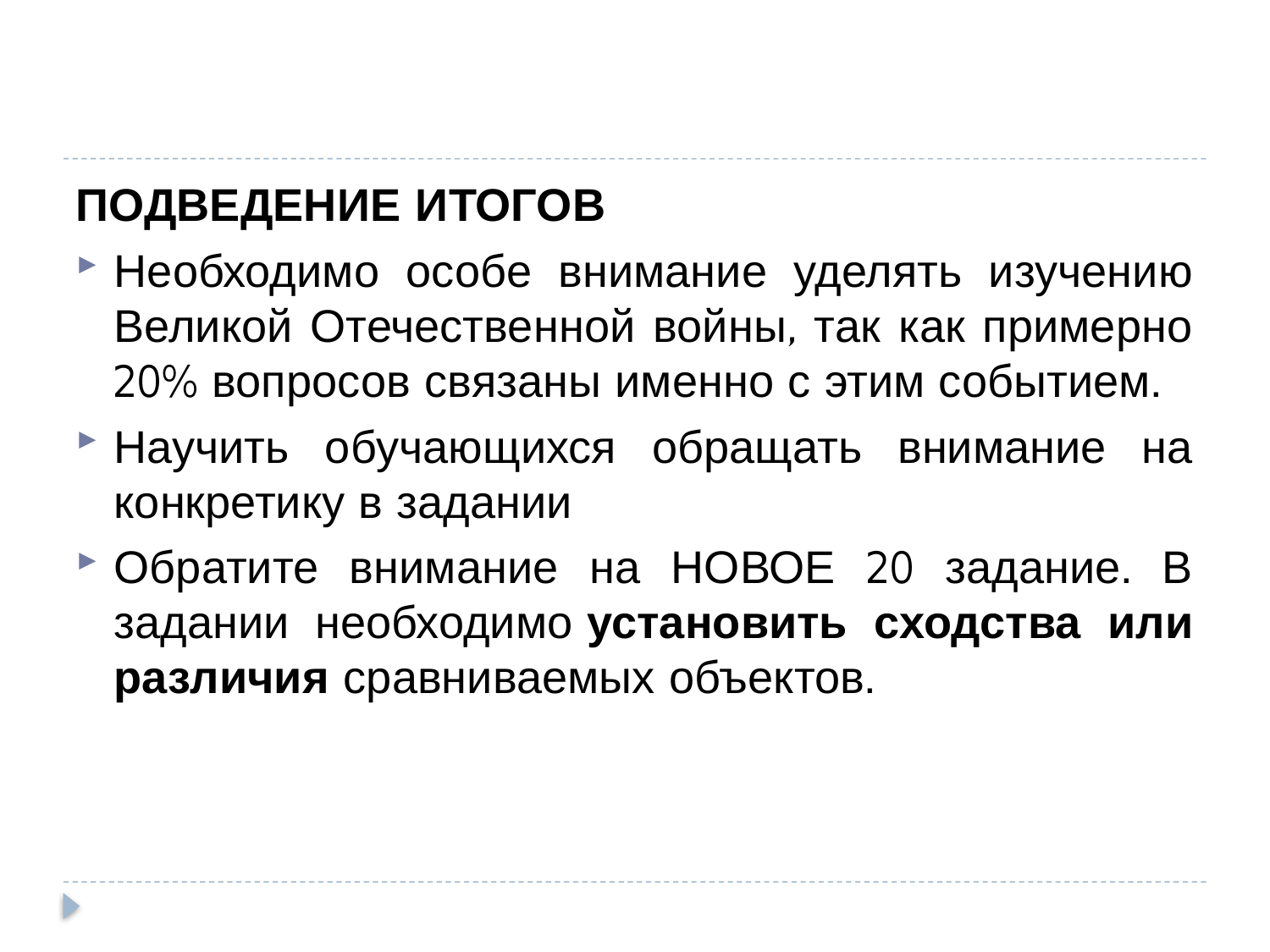

ПОДВЕДЕНИЕ ИТОГОВ
Необходимо особе внимание уделять изучению Великой Отечественной войны, так как примерно 20% вопросов связаны именно с этим событием.
Научить обучающихся обращать внимание на конкретику в задании
Обратите внимание на НОВОЕ 20 задание. В задании необходимо установить сходства или различия сравниваемых объектов.